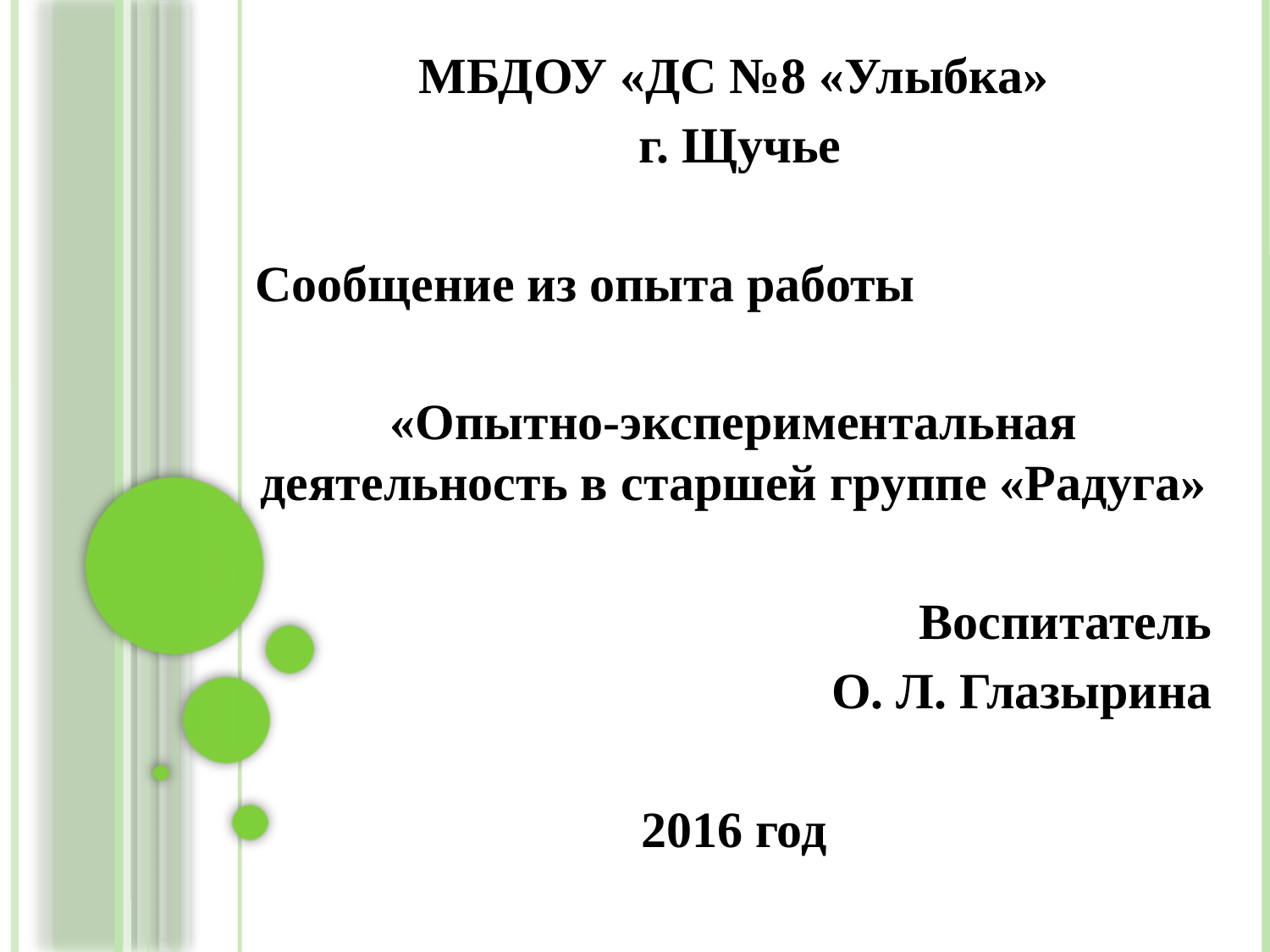

МБДОУ «ДС №8 «Улыбка»
 г. Щучье

Сообщение из опыта работы

«Опытно-экспериментальная деятельность в старшей группе «Радуга»

Воспитатель
О. Л. Глазырина

2016 год